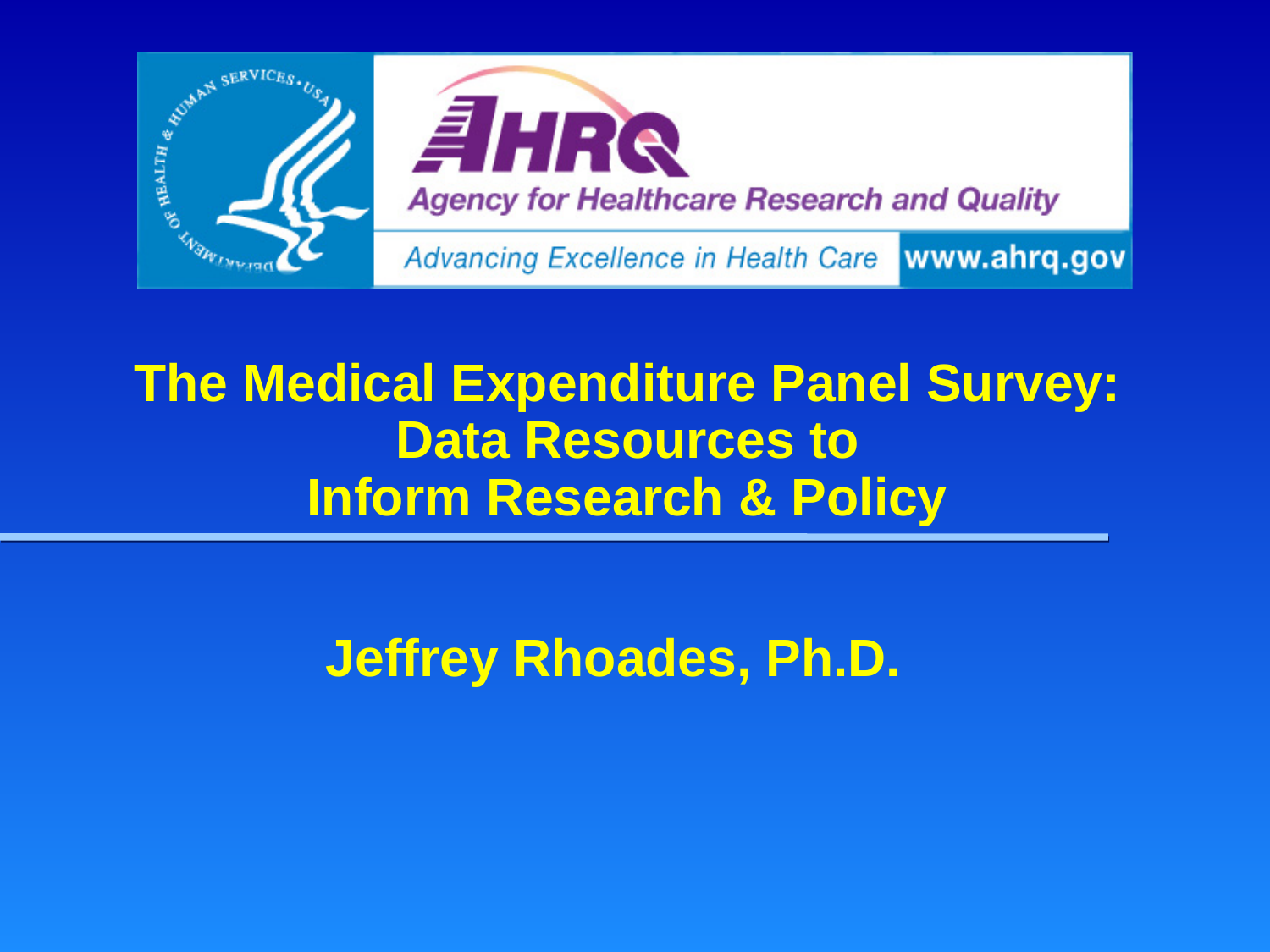

# The Medical Expenditure Panel Survey: Data Resources to Inform Research & Policy

Jeffrey Rhoades, Ph.D.